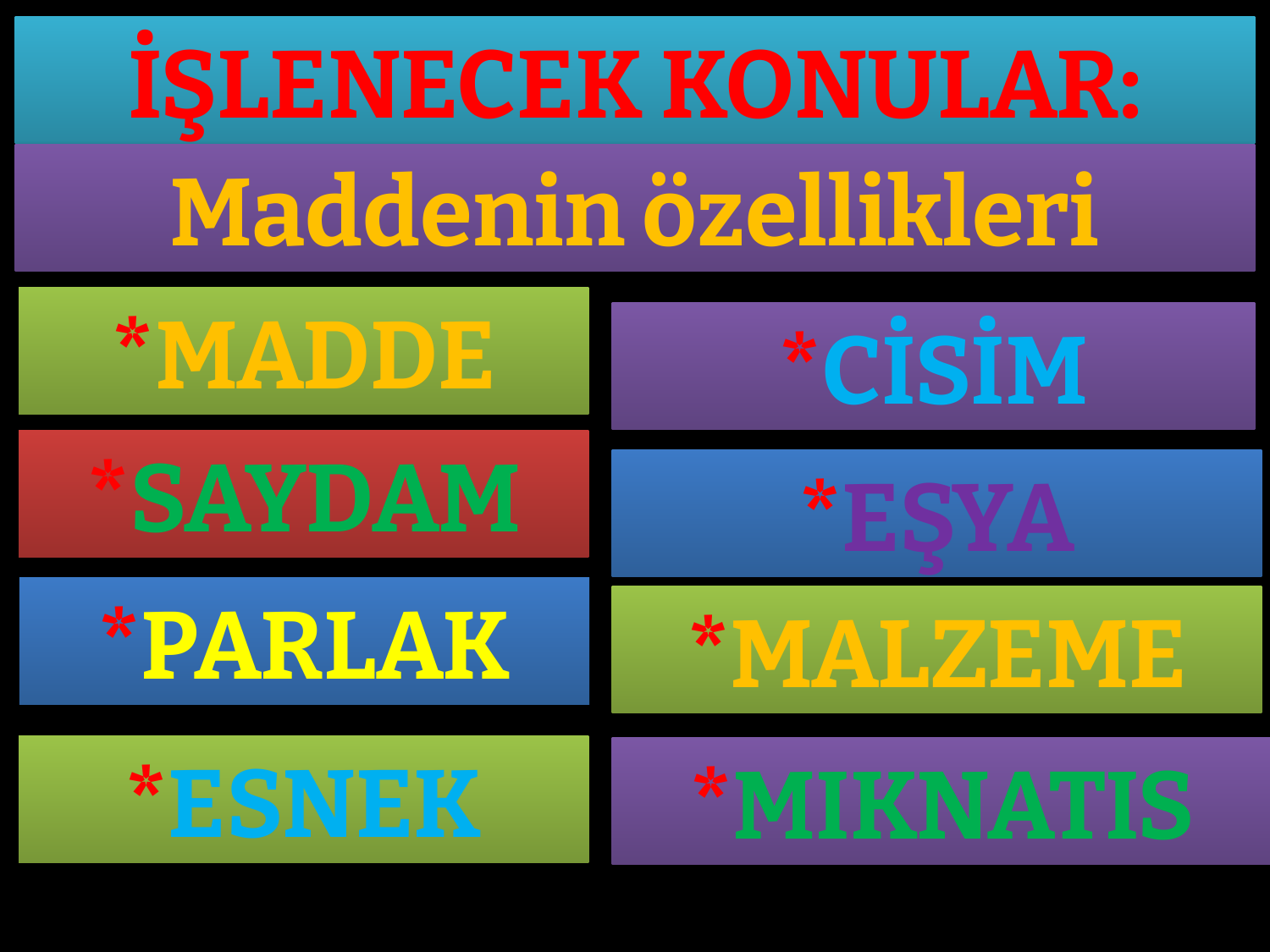

İŞLENECEK KONULAR:
#
Maddenin özellikleri
*MADDE
*CİSİM
*SAYDAM
*EŞYA
*PARLAK
*MALZEME
*ESNEK
*MIKNATIS